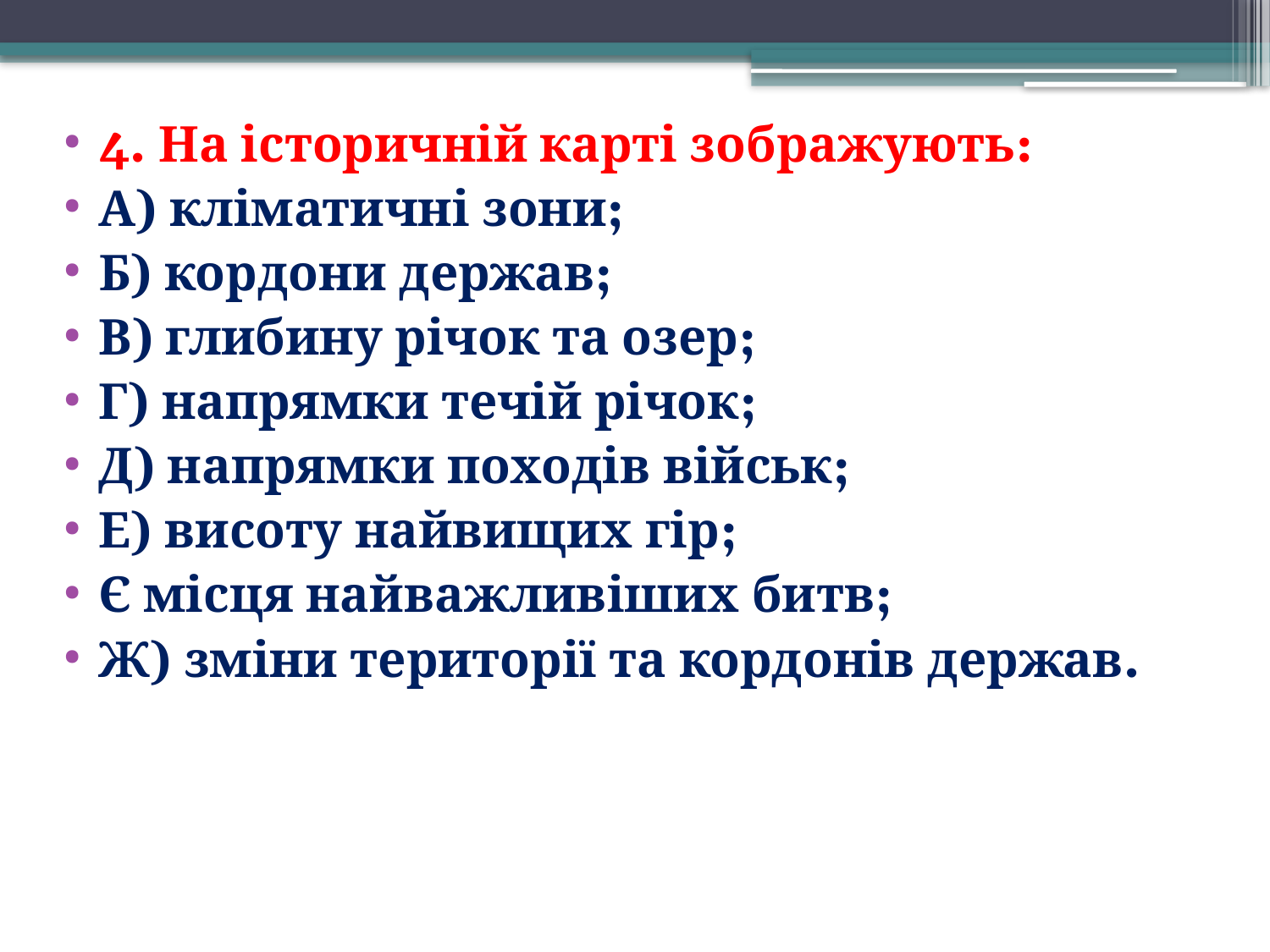

4. На історичній карті зображують:
А) кліматичні зони;
Б) кордони держав;
В) глибину річок та озер;
Г) напрямки течій річок;
Д) напрямки походів військ;
Е) висоту найвищих гір;
Є місця найважливіших битв;
Ж) зміни території та кордонів держав.